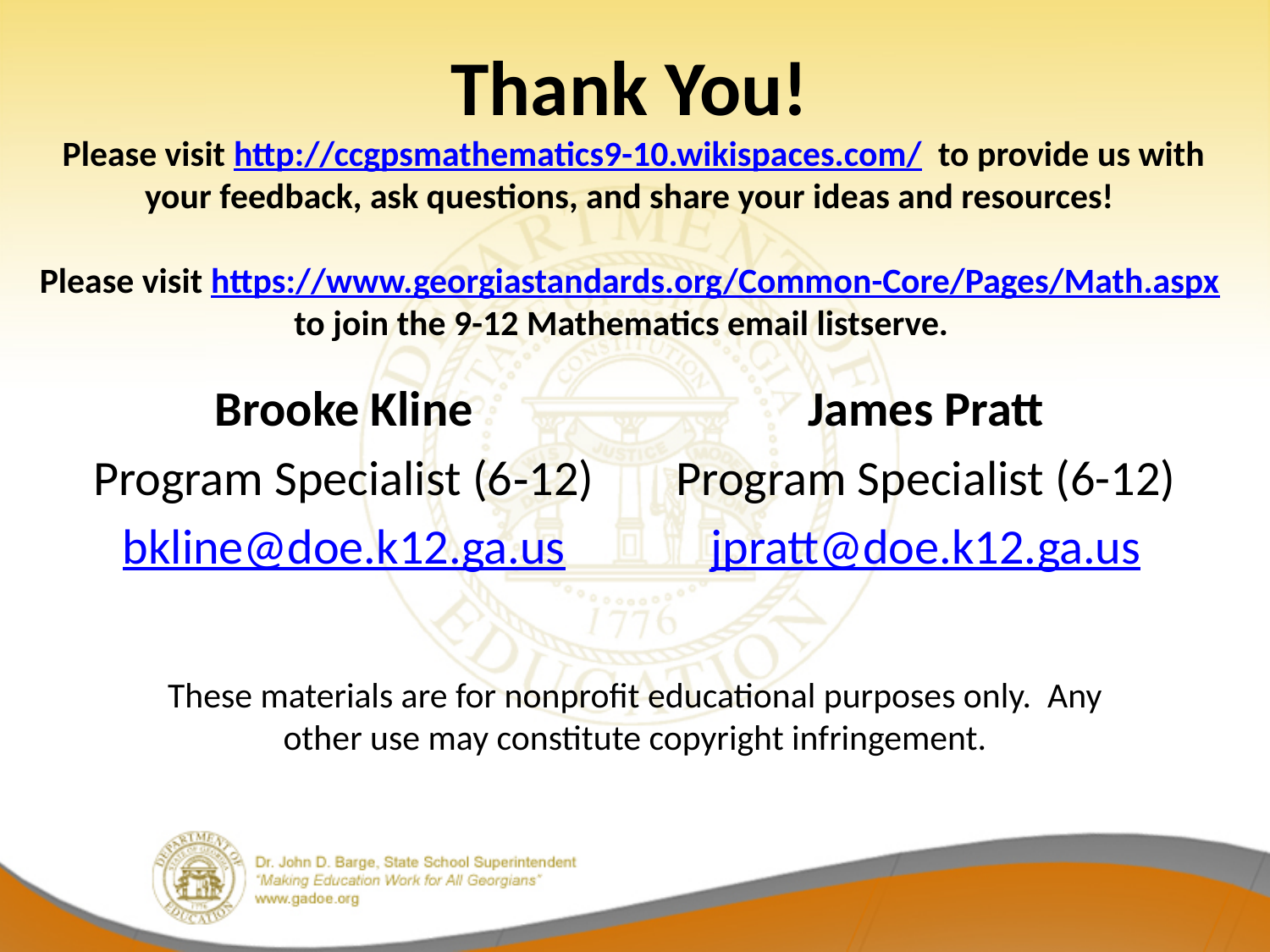

# Thank You! Please visit http://ccgpsmathematics9-10.wikispaces.com/  to provide us with your feedback, ask questions, and share your ideas and resources! Please visit https://www.georgiastandards.org/Common-Core/Pages/Math.aspx to join the 9-12 Mathematics email listserve.
Brooke Kline
Program Specialist (6‐12)
bkline@doe.k12.ga.us

James Pratt
Program Specialist (6-12)
jpratt@doe.k12.ga.us

These materials are for nonprofit educational purposes only.  Any other use may constitute copyright infringement.